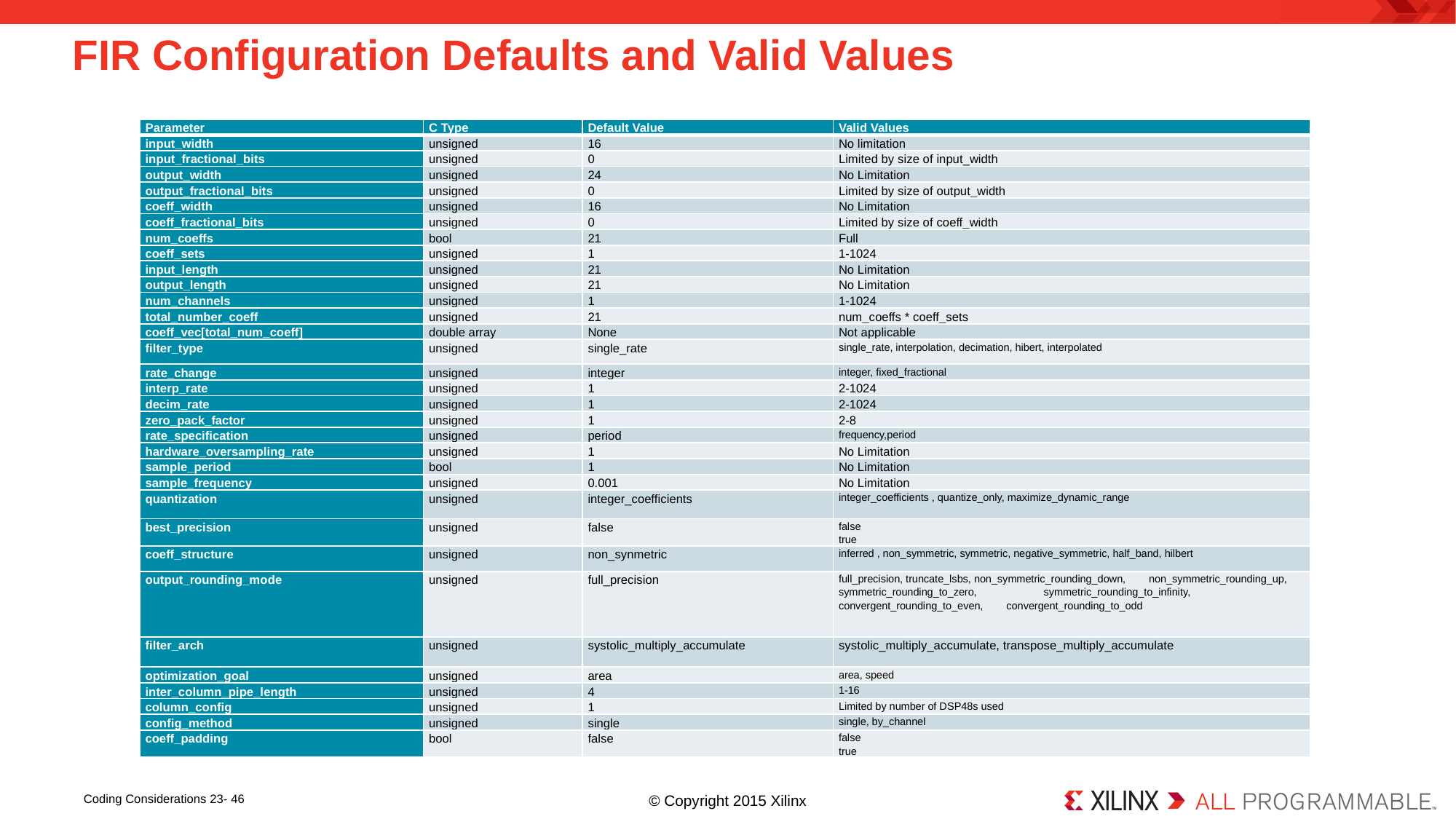

# FIR Configuration Defaults and Valid Values
| Parameter | C Type | Default Value | Valid Values |
| --- | --- | --- | --- |
| input\_width | unsigned | 16 | No limitation |
| input\_fractional\_bits | unsigned | 0 | Limited by size of input\_width |
| output\_width | unsigned | 24 | No Limitation |
| output\_fractional\_bits | unsigned | 0 | Limited by size of output\_width |
| coeff\_width | unsigned | 16 | No Limitation |
| coeff\_fractional\_bits | unsigned | 0 | Limited by size of coeff\_width |
| num\_coeffs | bool | 21 | Full |
| coeff\_sets | unsigned | 1 | 1-1024 |
| input\_length | unsigned | 21 | No Limitation |
| output\_length | unsigned | 21 | No Limitation |
| num\_channels | unsigned | 1 | 1-1024 |
| total\_number\_coeff | unsigned | 21 | num\_coeffs \* coeff\_sets |
| coeff\_vec[total\_num\_coeff] | double array | None | Not applicable |
| filter\_type | unsigned | single\_rate | single\_rate, interpolation, decimation, hibert, interpolated |
| rate\_change | unsigned | integer | integer, fixed\_fractional |
| interp\_rate | unsigned | 1 | 2-1024 |
| decim\_rate | unsigned | 1 | 2-1024 |
| zero\_pack\_factor | unsigned | 1 | 2-8 |
| rate\_specification | unsigned | period | frequency,period |
| hardware\_oversampling\_rate | unsigned | 1 | No Limitation |
| sample\_period | bool | 1 | No Limitation |
| sample\_frequency | unsigned | 0.001 | No Limitation |
| quantization | unsigned | integer\_coefficients | integer\_coefficients , quantize\_only, maximize\_dynamic\_range |
| best\_precision | unsigned | false | false true |
| coeff\_structure | unsigned | non\_synmetric | inferred , non\_symmetric, symmetric, negative\_symmetric, half\_band, hilbert |
| output\_rounding\_mode | unsigned | full\_precision | full\_precision, truncate\_lsbs, non\_symmetric\_rounding\_down, non\_symmetric\_rounding\_up, symmetric\_rounding\_to\_zero, symmetric\_rounding\_to\_infinity, convergent\_rounding\_to\_even, convergent\_rounding\_to\_odd |
| filter\_arch | unsigned | systolic\_multiply\_accumulate | systolic\_multiply\_accumulate, transpose\_multiply\_accumulate |
| optimization\_goal | unsigned | area | area, speed |
| inter\_column\_pipe\_length | unsigned | 4 | 1-16 |
| column\_config | unsigned | 1 | Limited by number of DSP48s used |
| config\_method | unsigned | single | single, by\_channel |
| coeff\_padding | bool | false | false true |
Coding Considerations 23- 46
© Copyright 2015 Xilinx